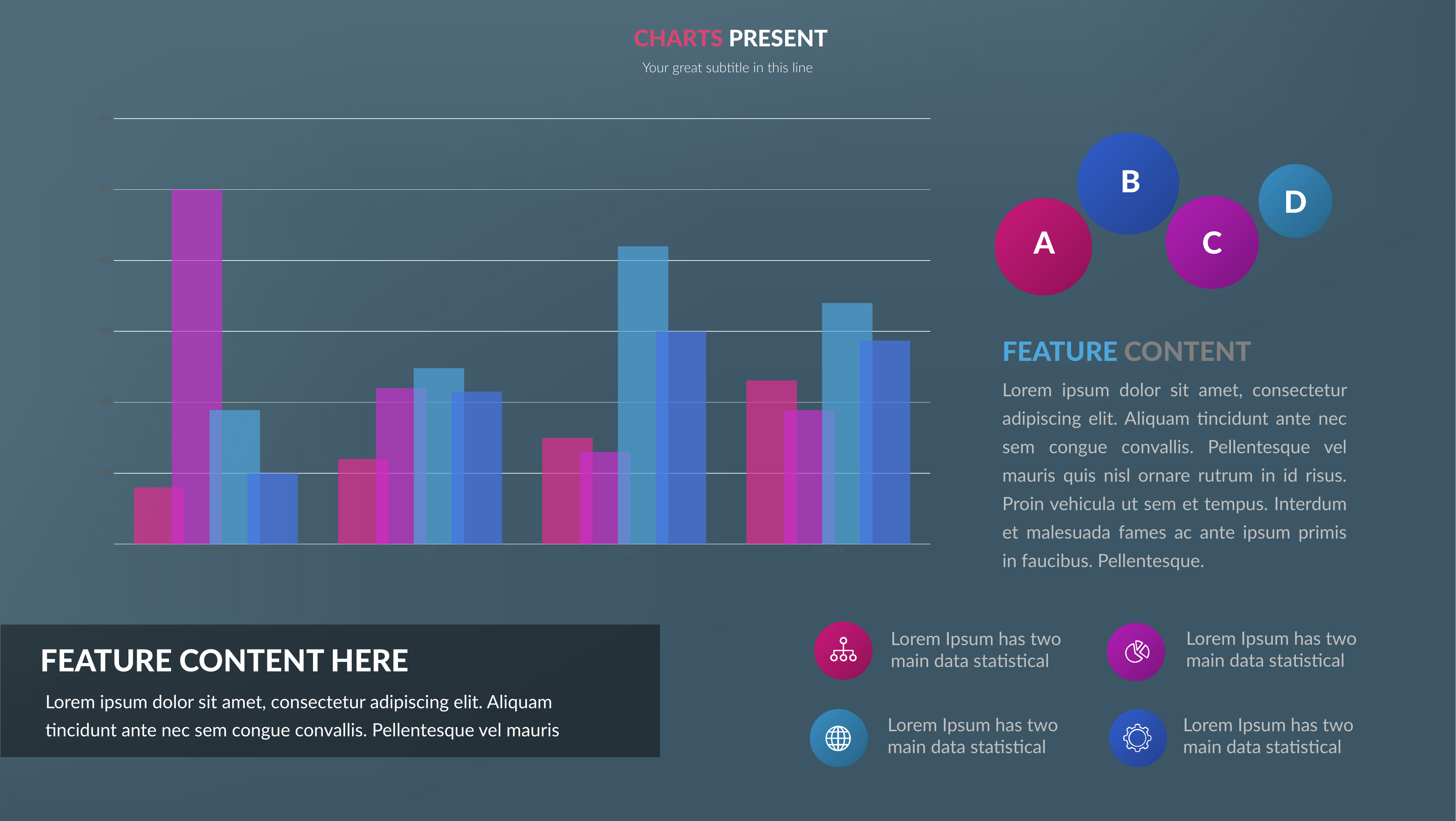

CHARTS PRESENT
Your great subtitle in this line

### Chart

| Category | Data 1 | Data 2 |  Data 3 | Data 4 |
|---|---|---|---|---|
| Group 1 | 80.0 | 500.0 | 189.0 | 100.0 |
| Group 2 | 120.0 | 220.0 | 248.0 | 215.0 |
| Group 3 | 150.0 | 130.0 | 420.0 | 300.0 |
| Group 4 | 231.0 | 189.0 | 340.0 | 287.0 |
B

D

A
C
FEATURE CONTENT
Lorem ipsum dolor sit amet, consectetur adipiscing elit. Aliquam tincidunt ante nec sem congue convallis. Pellentesque vel mauris quis nisl ornare rutrum in id risus. Proin vehicula ut sem et tempus. Interdum et malesuada fames ac ante ipsum primis in faucibus. Pellentesque.
Lorem Ipsum has two main data statistical
Lorem Ipsum has two main data statistical

FEATURE CONTENT HERE
Lorem ipsum dolor sit amet, consectetur adipiscing elit. Aliquam tincidunt ante nec sem congue convallis. Pellentesque vel mauris
Lorem Ipsum has two main data statistical
Lorem Ipsum has two main data statistical